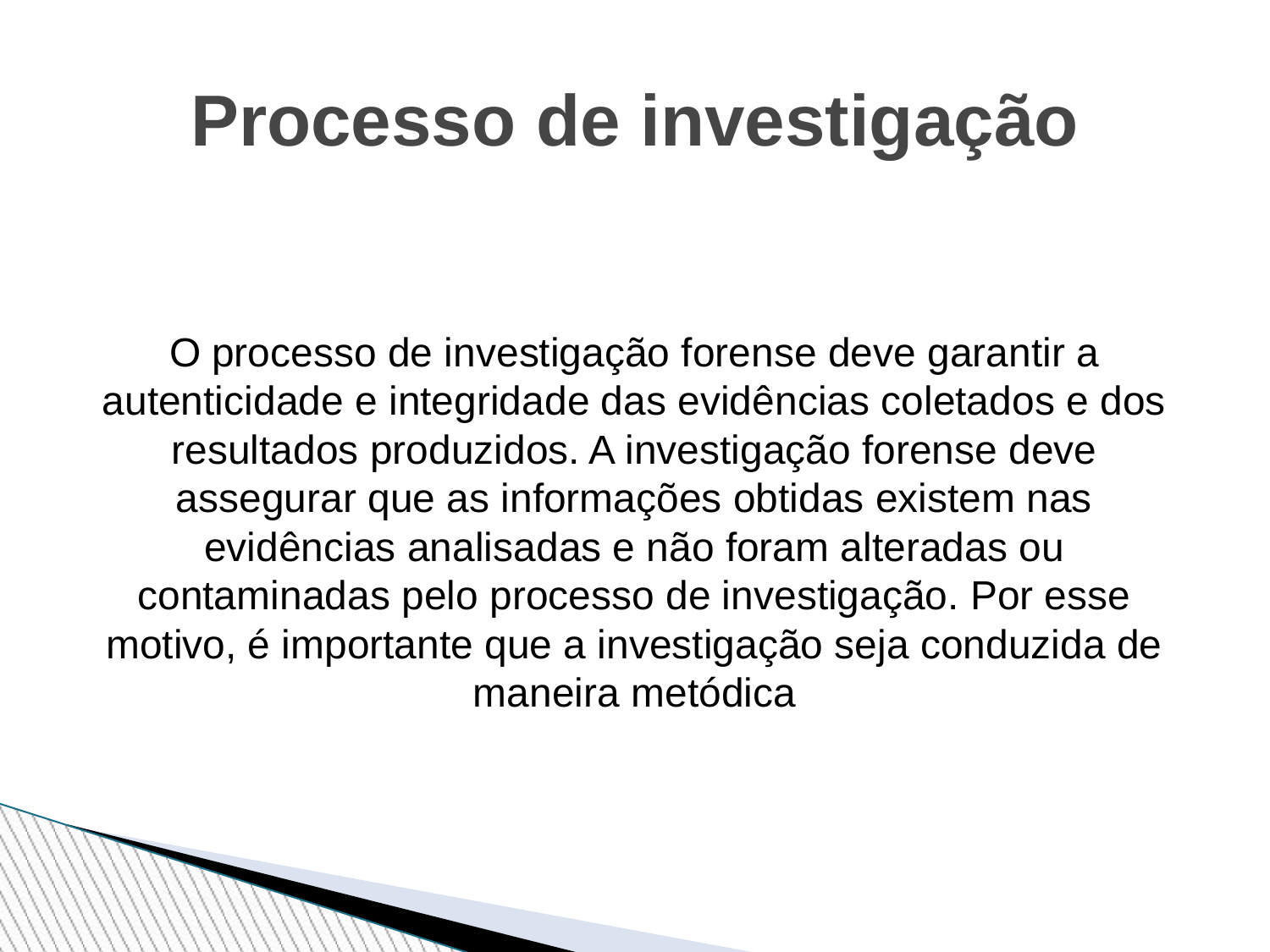

Processo de investigação

O processo de investigação forense deve garantir a autenticidade e integridade das evidências coletados e dos resultados produzidos. A investigação forense deve assegurar que as informações obtidas existem nas evidências analisadas e não foram alteradas ou contaminadas pelo processo de investigação. Por esse motivo, é importante que a investigação seja conduzida de maneira metódica